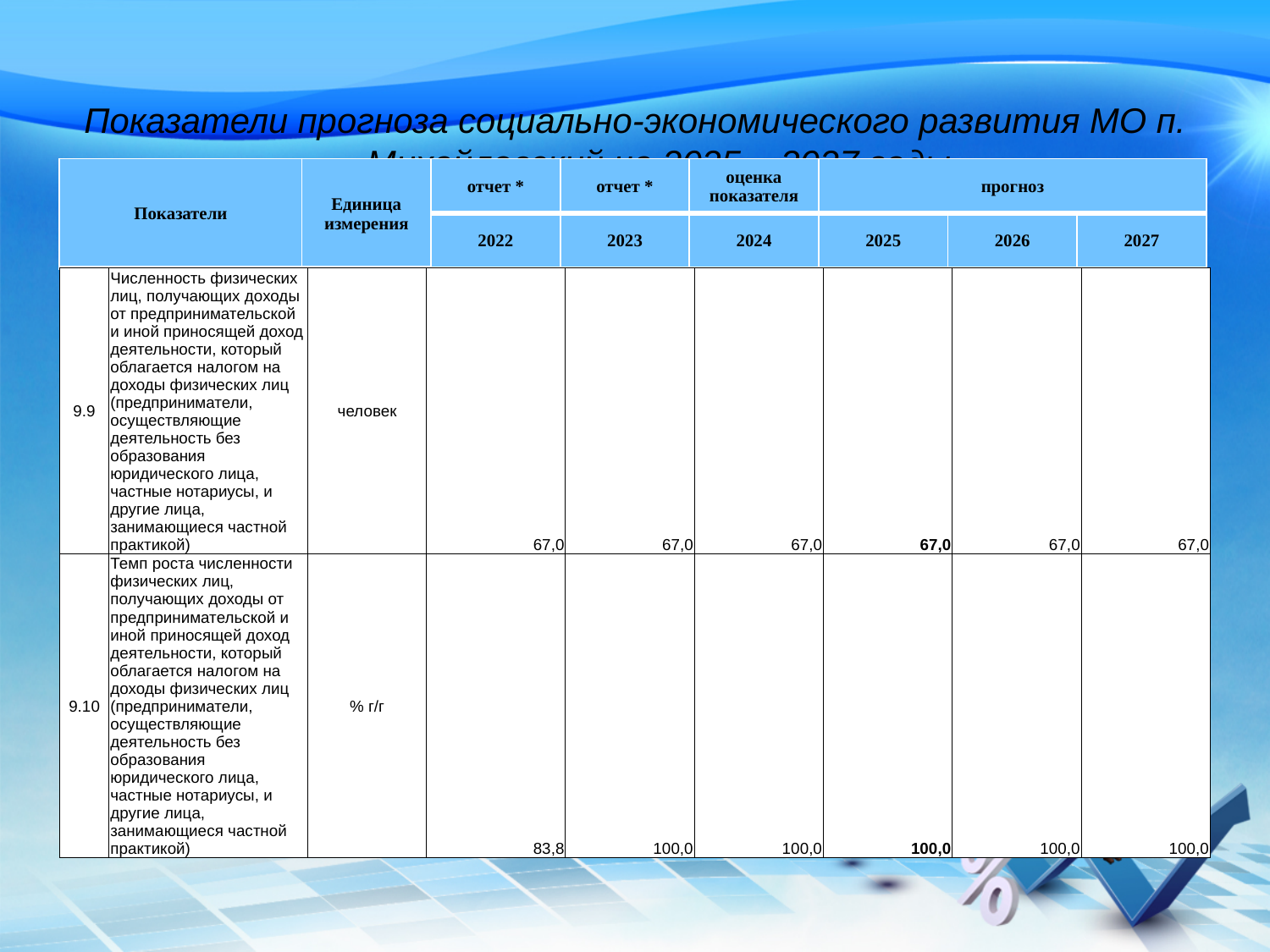

# Показатели прогноза социально-экономического развития МО п. Михайловский на 2025 – 2027 годы
| Показатели | Единица измерения | отчет \* | отчет \* | оценка показателя | прогноз |  |  |
| --- | --- | --- | --- | --- | --- | --- | --- |
|  |  | 2022 | 2023 | 2024 | 2025 | 2026 | 2027 |

| 9.9 | Численность физических лиц, получающих доходы от предпринимательской и иной приносящей доход деятельности, который облагается налогом на доходы физических лиц (предприниматели, осуществляющие деятельность без образования юридического лица, частные нотариусы, и другие лица, занимающиеся частной практикой) | человек | 67,0 | 67,0 | 67,0 | 67,0 | 67,0 | 67,0 |
| --- | --- | --- | --- | --- | --- | --- | --- | --- |
| 9.10 | Темп роста численности физических лиц, получающих доходы от предпринимательской и иной приносящей доход деятельности, который облагается налогом на доходы физических лиц (предприниматели, осуществляющие деятельность без образования юридического лица, частные нотариусы, и другие лица, занимающиеся частной практикой) | % г/г | 83,8 | 100,0 | 100,0 | 100,0 | 100,0 | 100,0 |